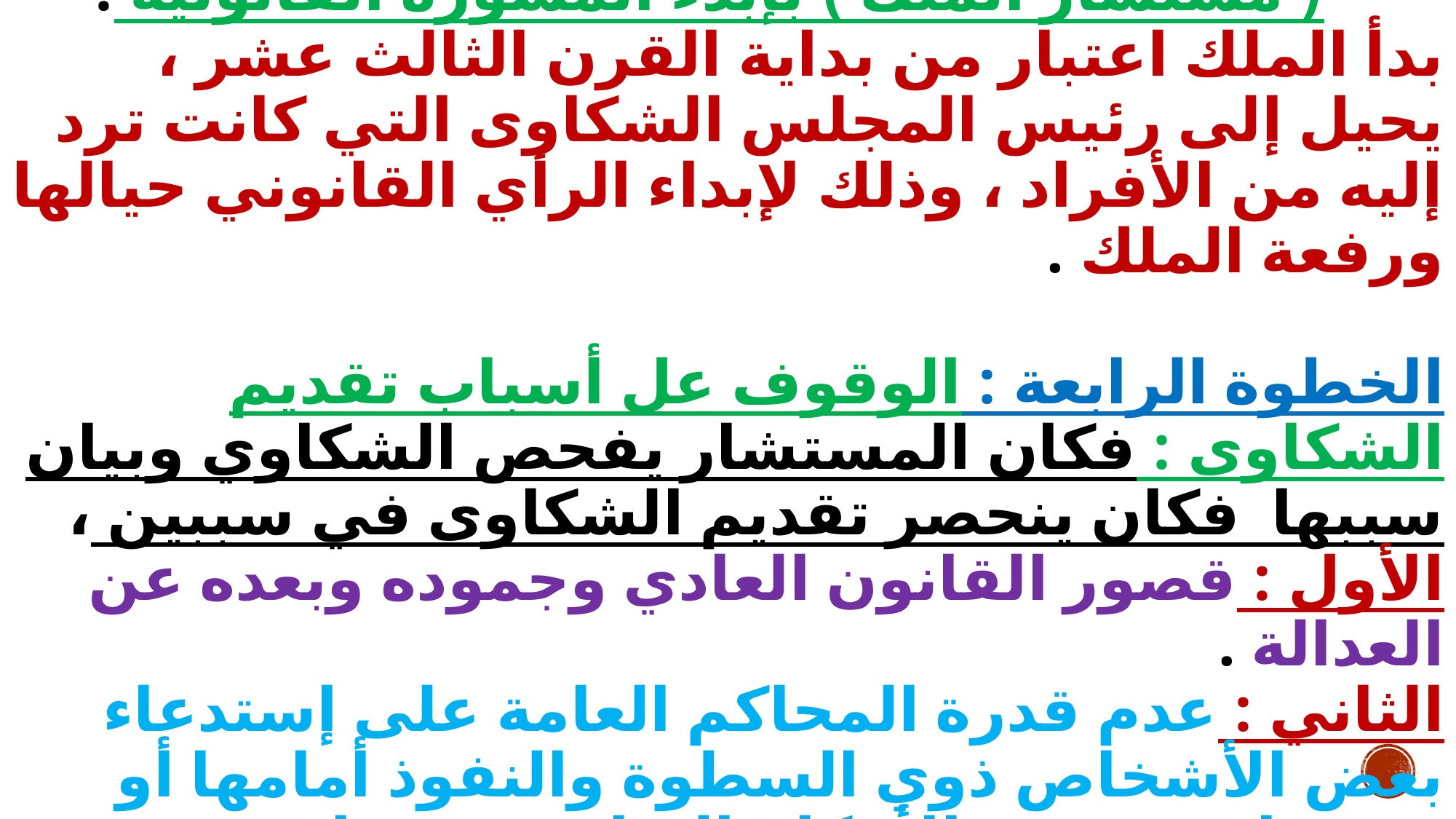

# الخطوة الثالثة : اختصاص رئيس المجلس ( مستشار الملك ) بإبدء المشورة القانونية : بدأ الملك اعتبار من بداية القرن الثالث عشر ، يحيل إلى رئيس المجلس الشكاوى التي كانت ترد إليه من الأفراد ، وذلك لإبداء الرأي القانوني حيالها ورفعة الملك . الخطوة الرابعة : الوقوف عل أسباب تقديم الشكاوى : فكان المستشار يفحص الشكاوي وبيان سببها  فكان ينحصر تقديم الشكاوى في سببين ، الأول : قصور القانون العادي وجموده وبعده عن العدالة . الثاني : عدم قدرة المحاكم العامة على إستدعاء بعض الأشخاص ذوي السطوة والنفوذ أمامها أو عجزها عن تنفيذ الأحكام الصادرةه منها في حق هؤلاء .